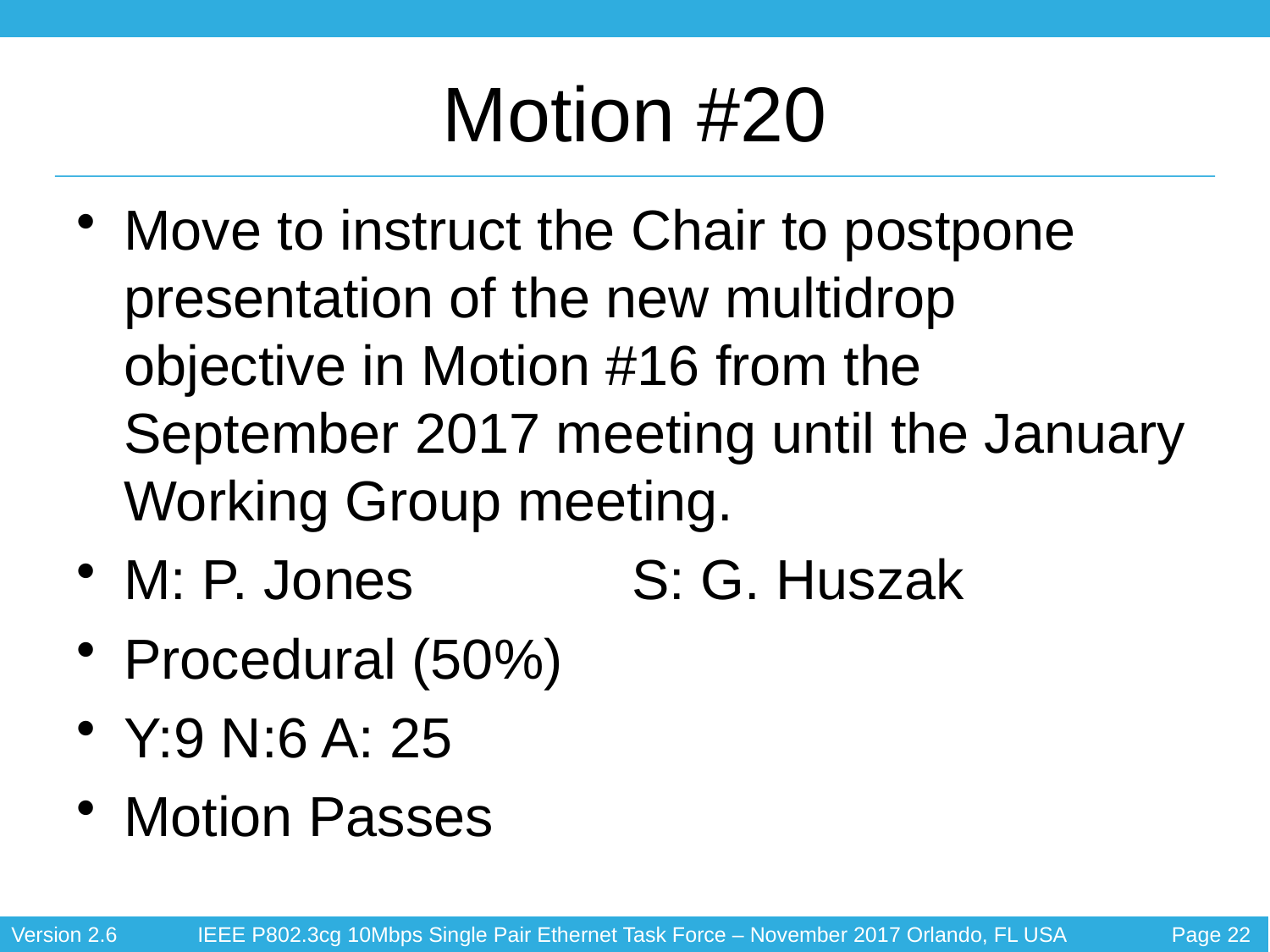

# Motion #20
Move to instruct the Chair to postpone presentation of the new multidrop objective in Motion #16 from the September 2017 meeting until the January Working Group meeting.
M: P. Jones		S: G. Huszak
Procedural (50%)
Y:9 N:6 A: 25
Motion Passes